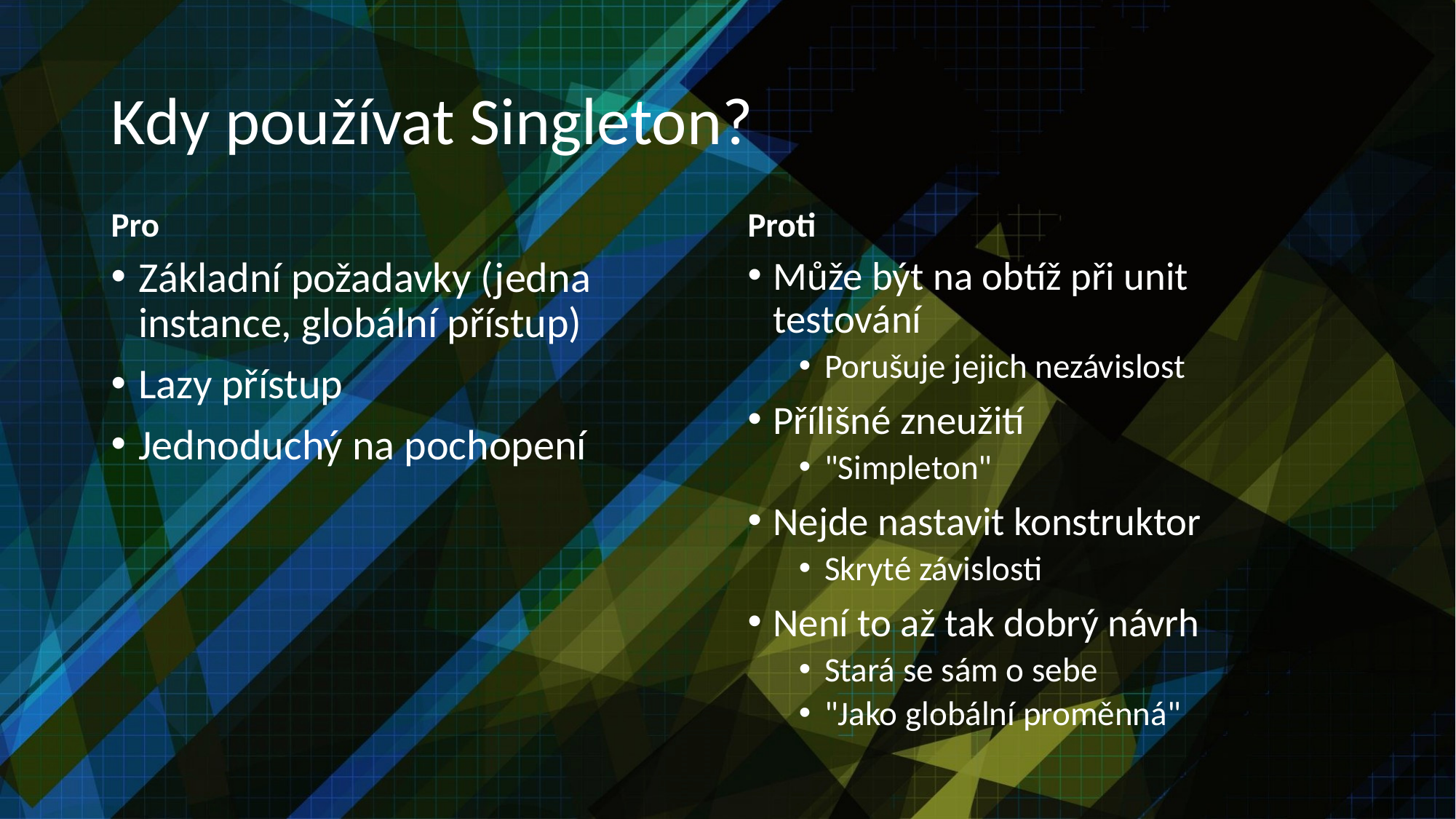

# Kdy používat Singleton?
Pro
Proti
Základní požadavky (jedna instance, globální přístup)
Lazy přístup
Jednoduchý na pochopení
Může být na obtíž při unit testování
Porušuje jejich nezávislost
Přílišné zneužití
"Simpleton"
Nejde nastavit konstruktor
Skryté závislosti
Není to až tak dobrý návrh
Stará se sám o sebe
"Jako globální proměnná"